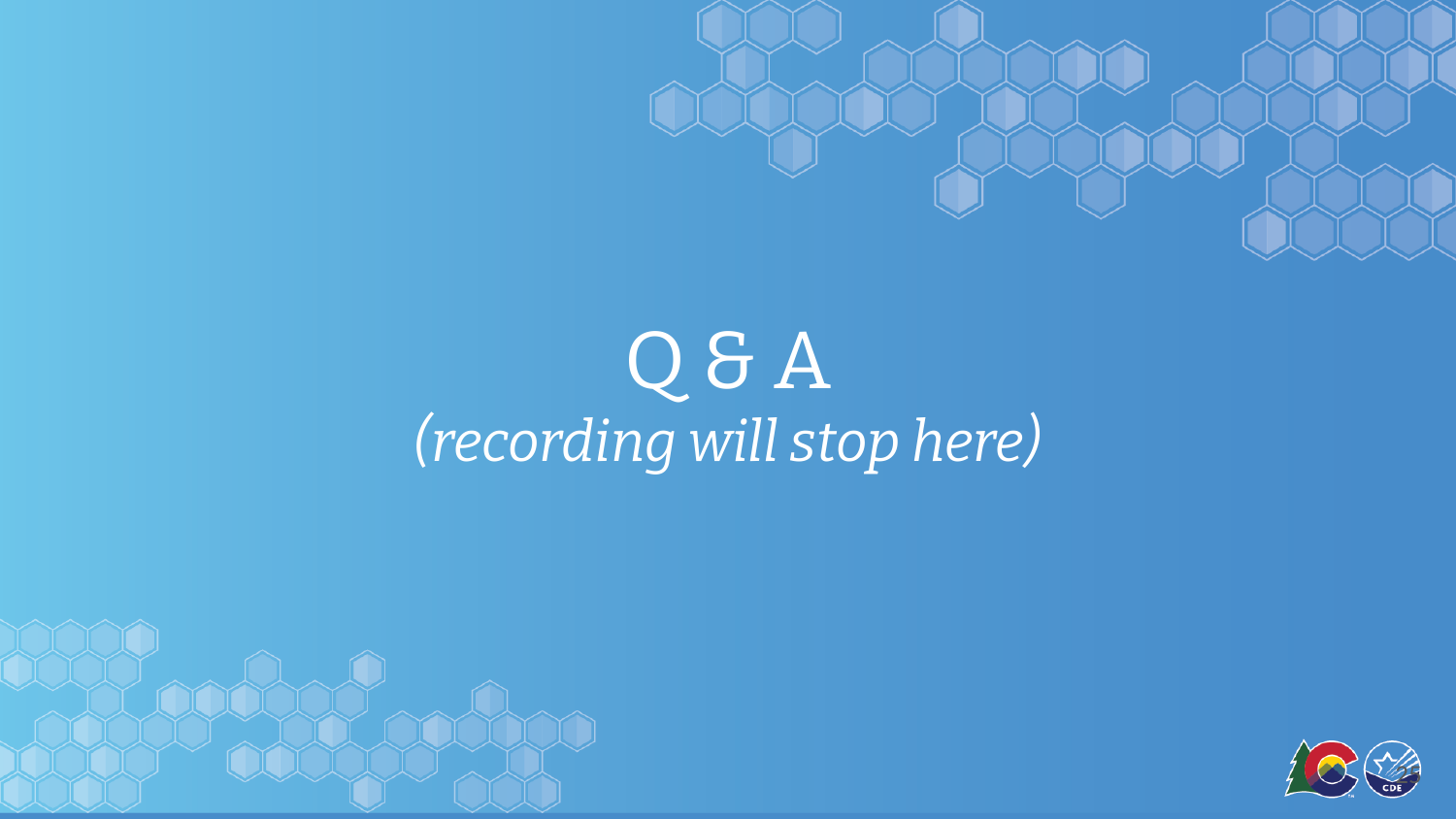

# Q & A
(recording will stop here)
25